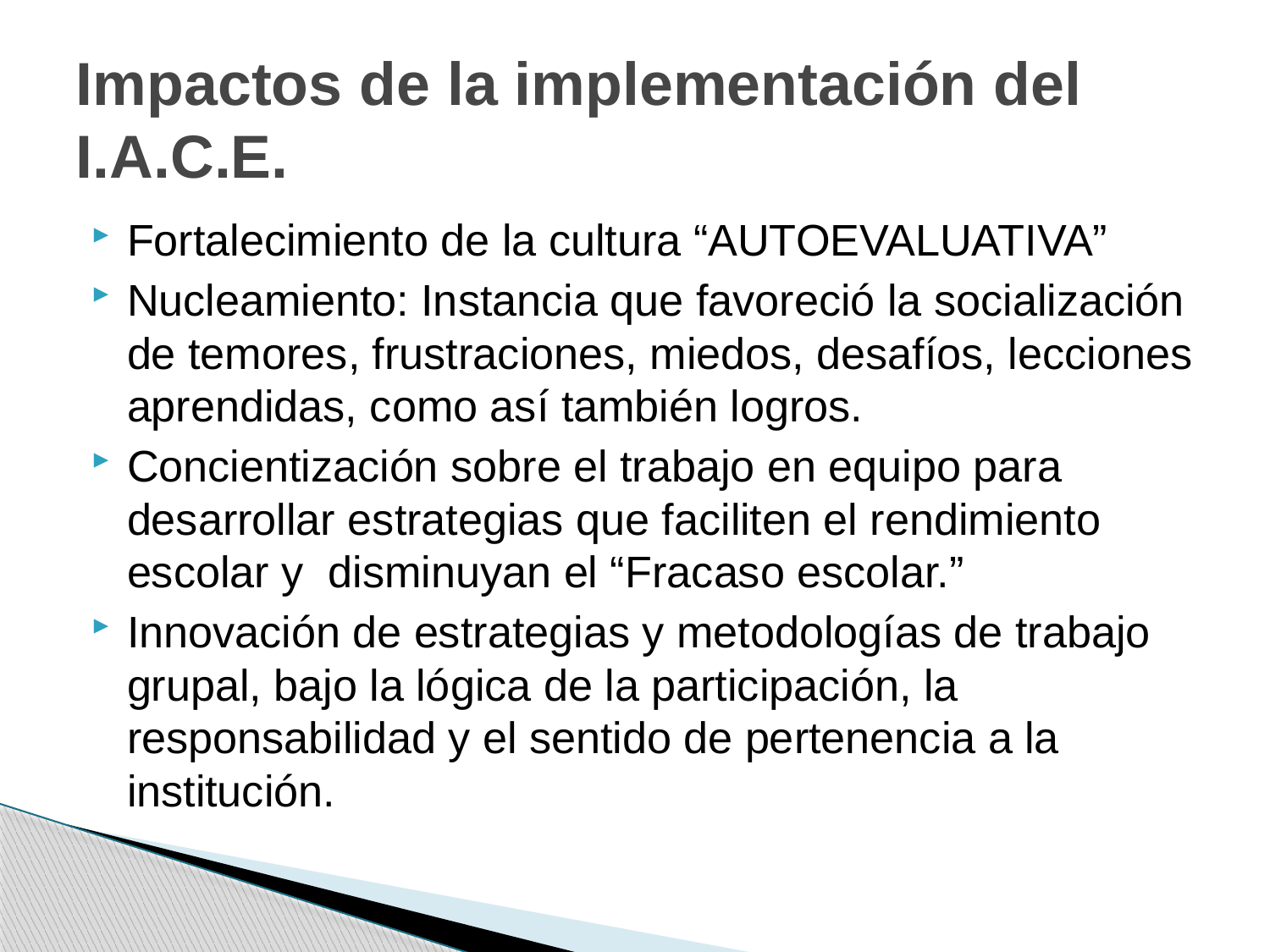

# Impactos de la implementación del I.A.C.E.
Fortalecimiento de la cultura “AUTOEVALUATIVA”
Nucleamiento: Instancia que favoreció la socialización de temores, frustraciones, miedos, desafíos, lecciones aprendidas, como así también logros.
Concientización sobre el trabajo en equipo para desarrollar estrategias que faciliten el rendimiento escolar y  disminuyan el “Fracaso escolar.”
Innovación de estrategias y metodologías de trabajo grupal, bajo la lógica de la participación, la responsabilidad y el sentido de pertenencia a la institución.